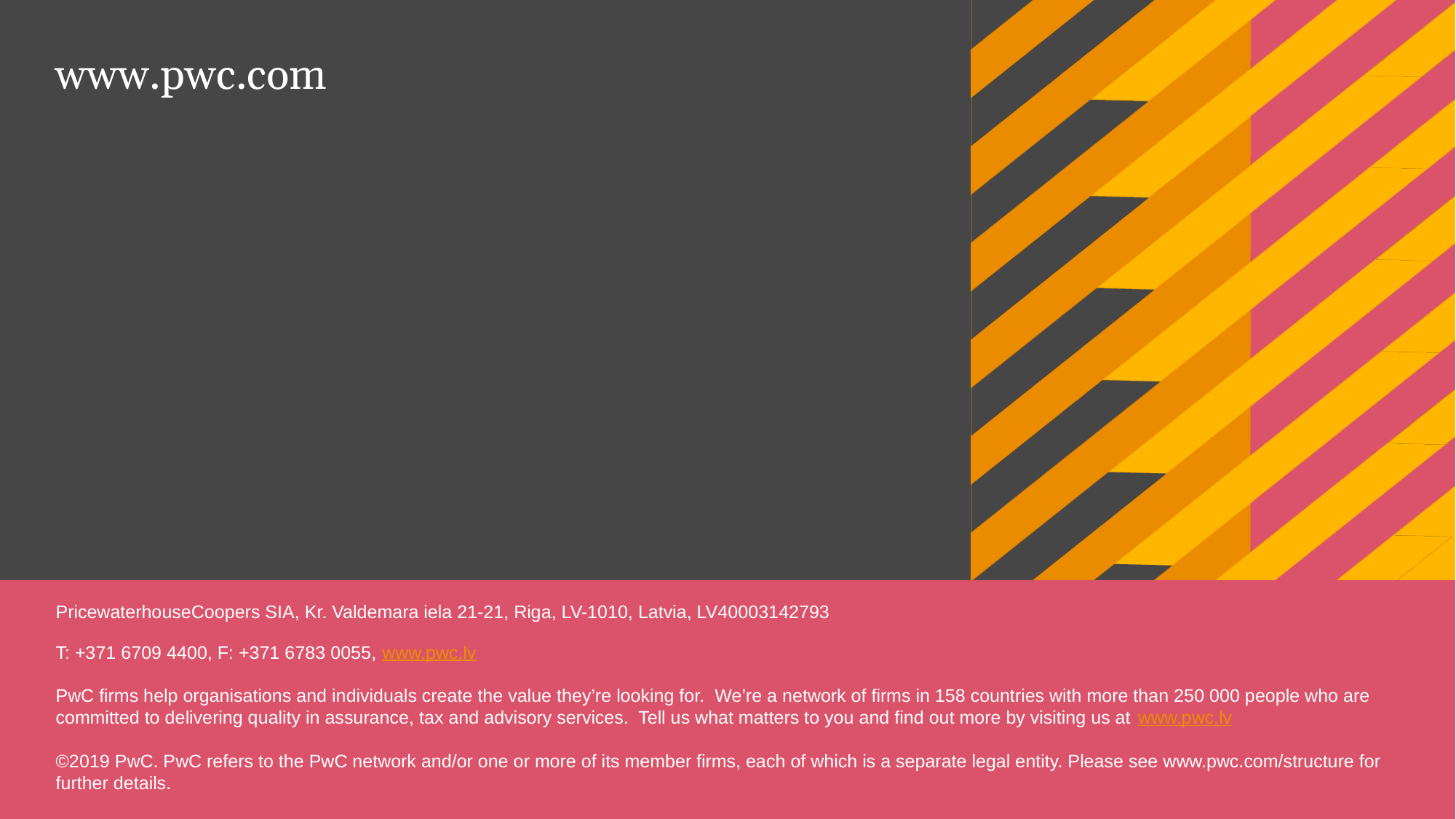

# www.pwc.com
PricewaterhouseCoopers SIA, Kr. Valdemara iela 21-21, Riga, LV-1010, Latvia, LV40003142793
T: +371 6709 4400, F: +371 6783 0055, www.pwc.lv
PwC firms help organisations and individuals create the value they’re looking for.  We’re a network of firms in 158 countries with more than 250 000 people who are committed to delivering quality in assurance, tax and advisory services.  Tell us what matters to you and find out more by visiting us at www.pwc.lv
©2019 PwC. PwC refers to the PwC network and/or one or more of its member firms, each of which is a separate legal entity. Please see www.pwc.com/structure for further details.